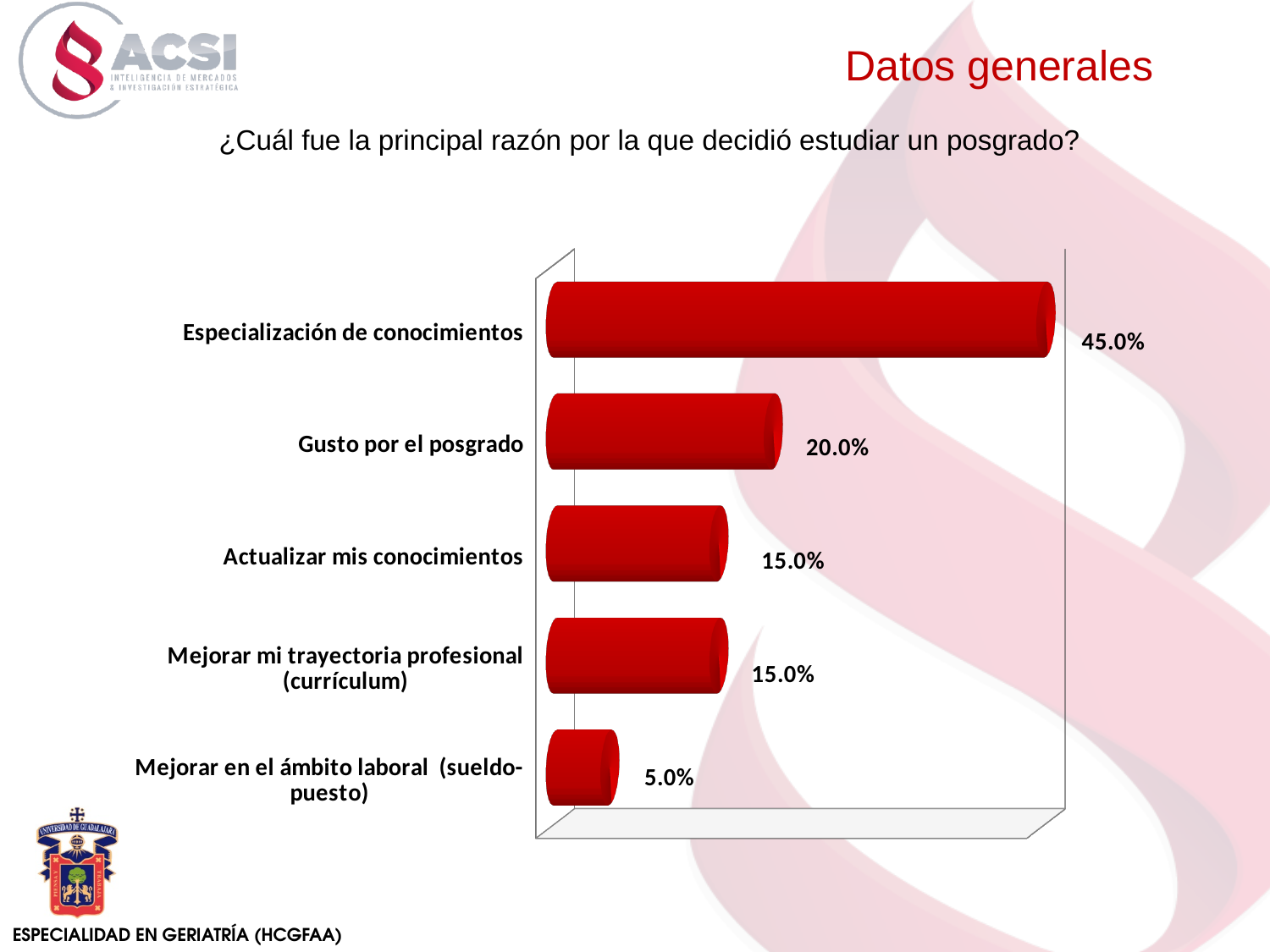

Datos generales
¿Cuál fue la principal razón por la que decidió estudiar un posgrado?

[unsupported chart]